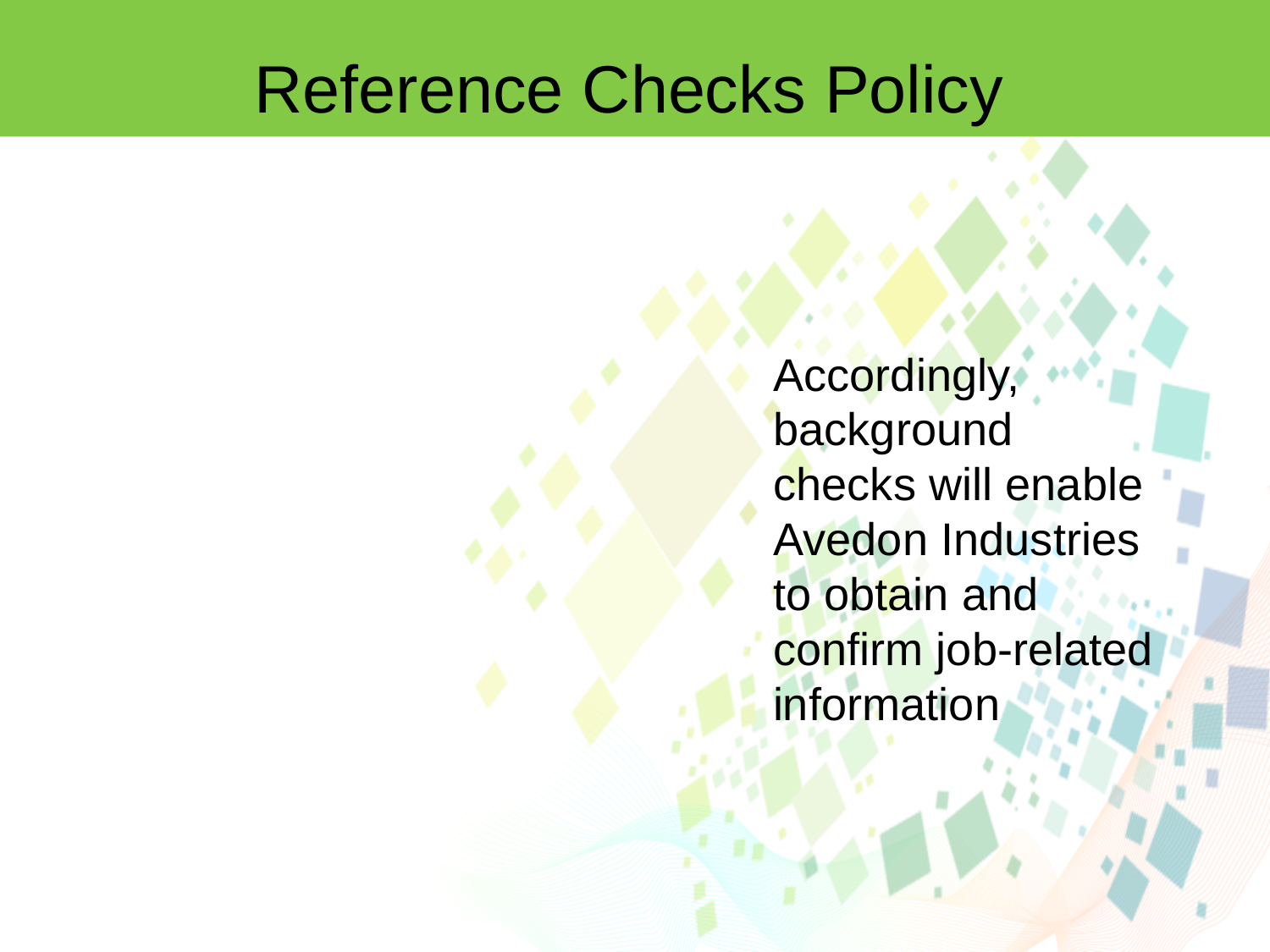

Reference Checks Policy
Accordingly, background
checks will enable Avedon Industries to obtain and confirm job-related
information